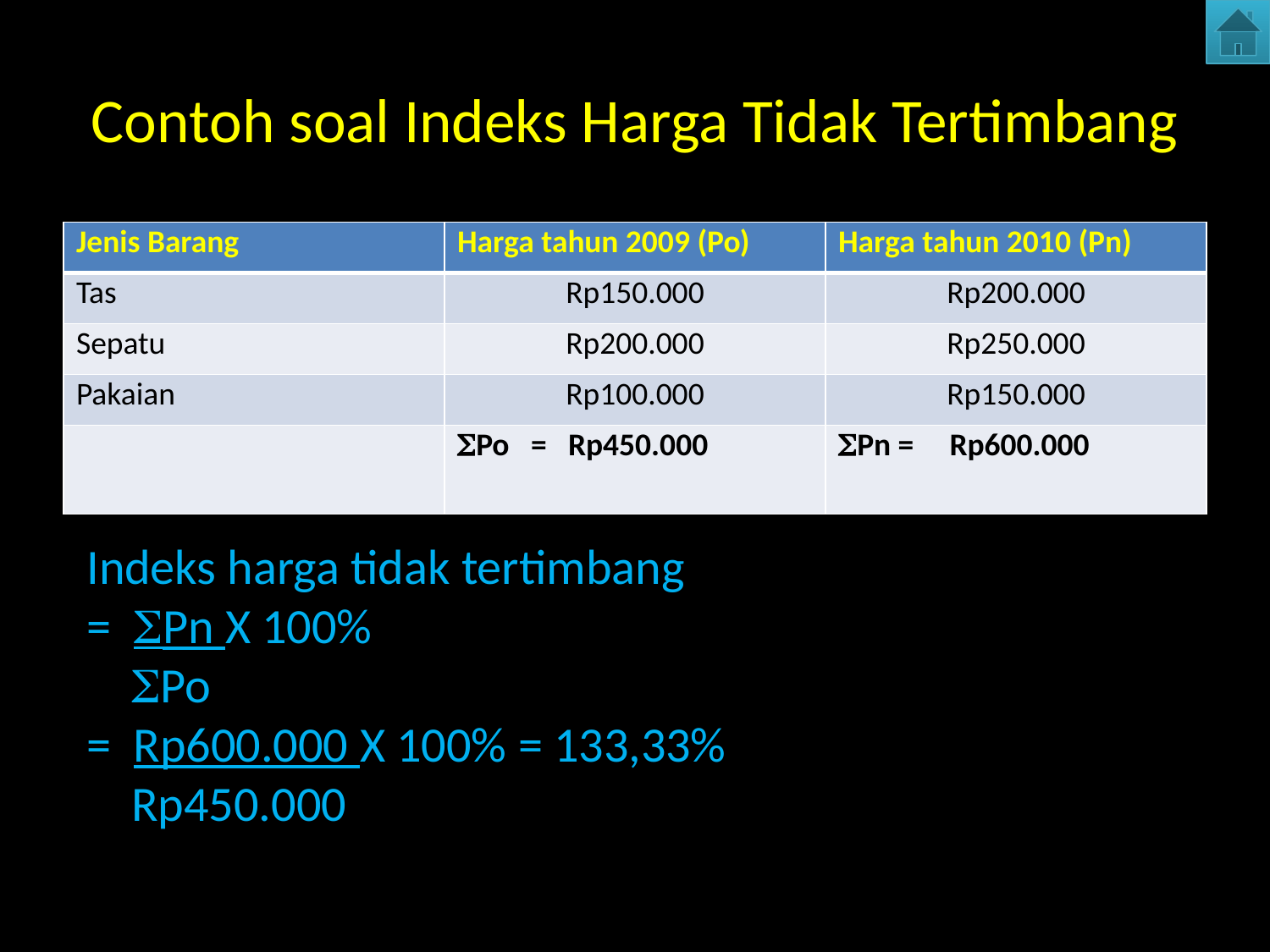

# Contoh soal Indeks Harga Tidak Tertimbang
| Jenis Barang | Harga tahun 2009 (Po) | Harga tahun 2010 (Pn) |
| --- | --- | --- |
| Tas | Rp150.000 | Rp200.000 |
| Sepatu | Rp200.000 | Rp250.000 |
| Pakaian | Rp100.000 | Rp150.000 |
|  | ΣPo = Rp450.000 | ΣPn = Rp600.000 |
Indeks harga tidak tertimbang
=  ΣPn X 100%
    ΣPo
=  Rp600.000 X 100% = 133,33%
    Rp450.000